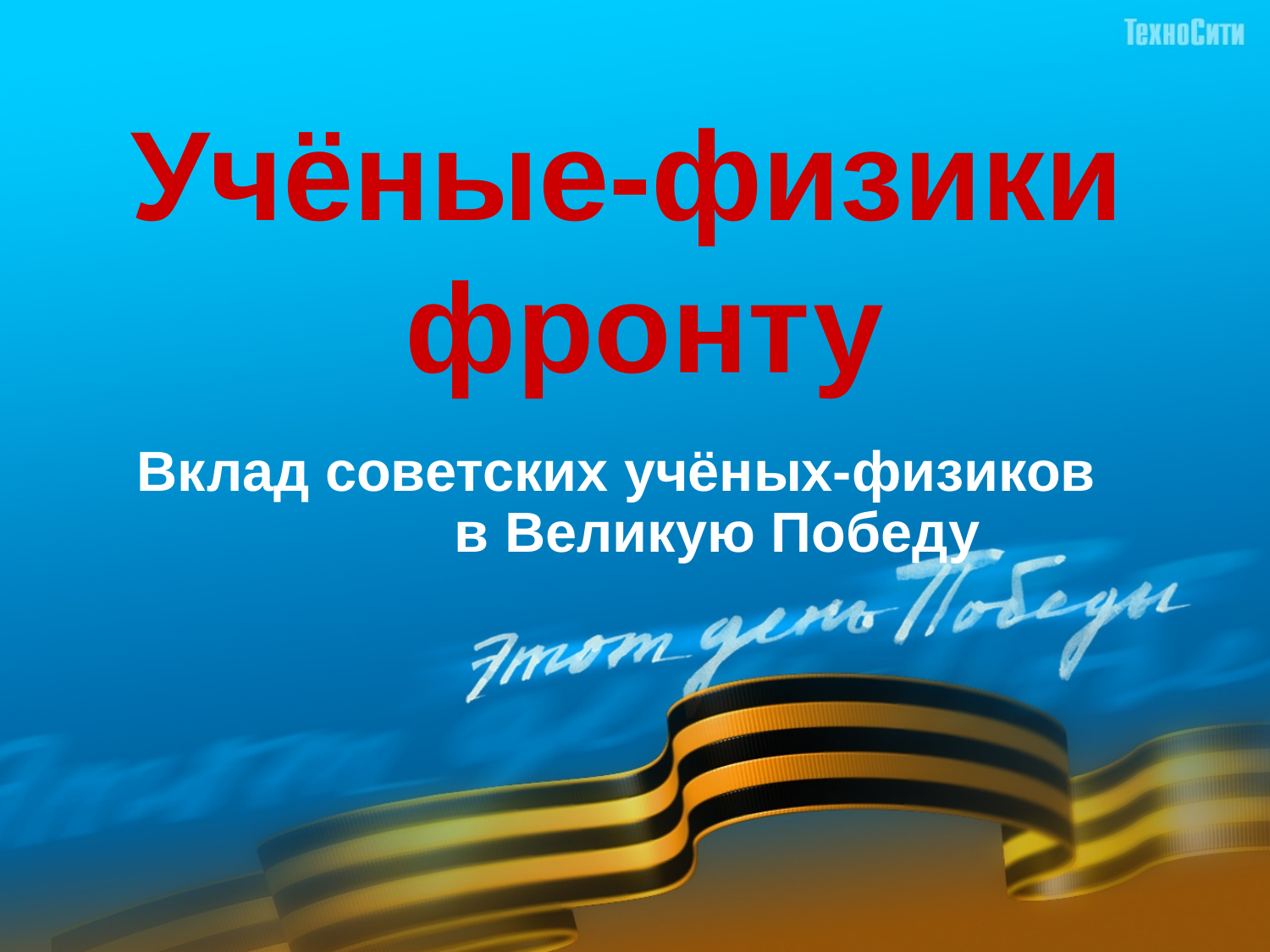

# Учёные-физики  фронту
Вклад советских учёных-физиков              в Великую Победу